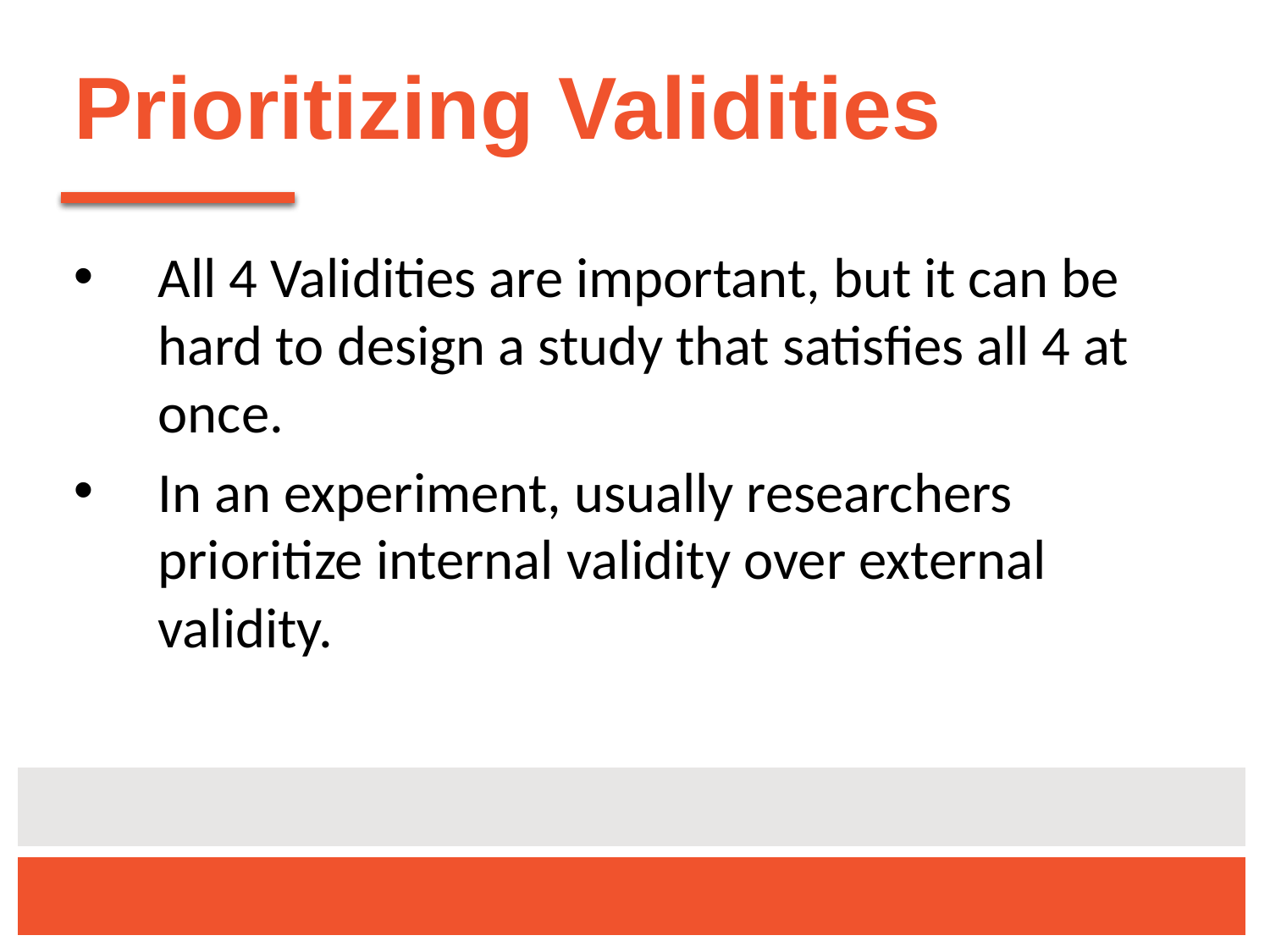

# Prioritizing Validities
All 4 Validities are important, but it can be hard to design a study that satisfies all 4 at once.
In an experiment, usually researchers prioritize internal validity over external validity.